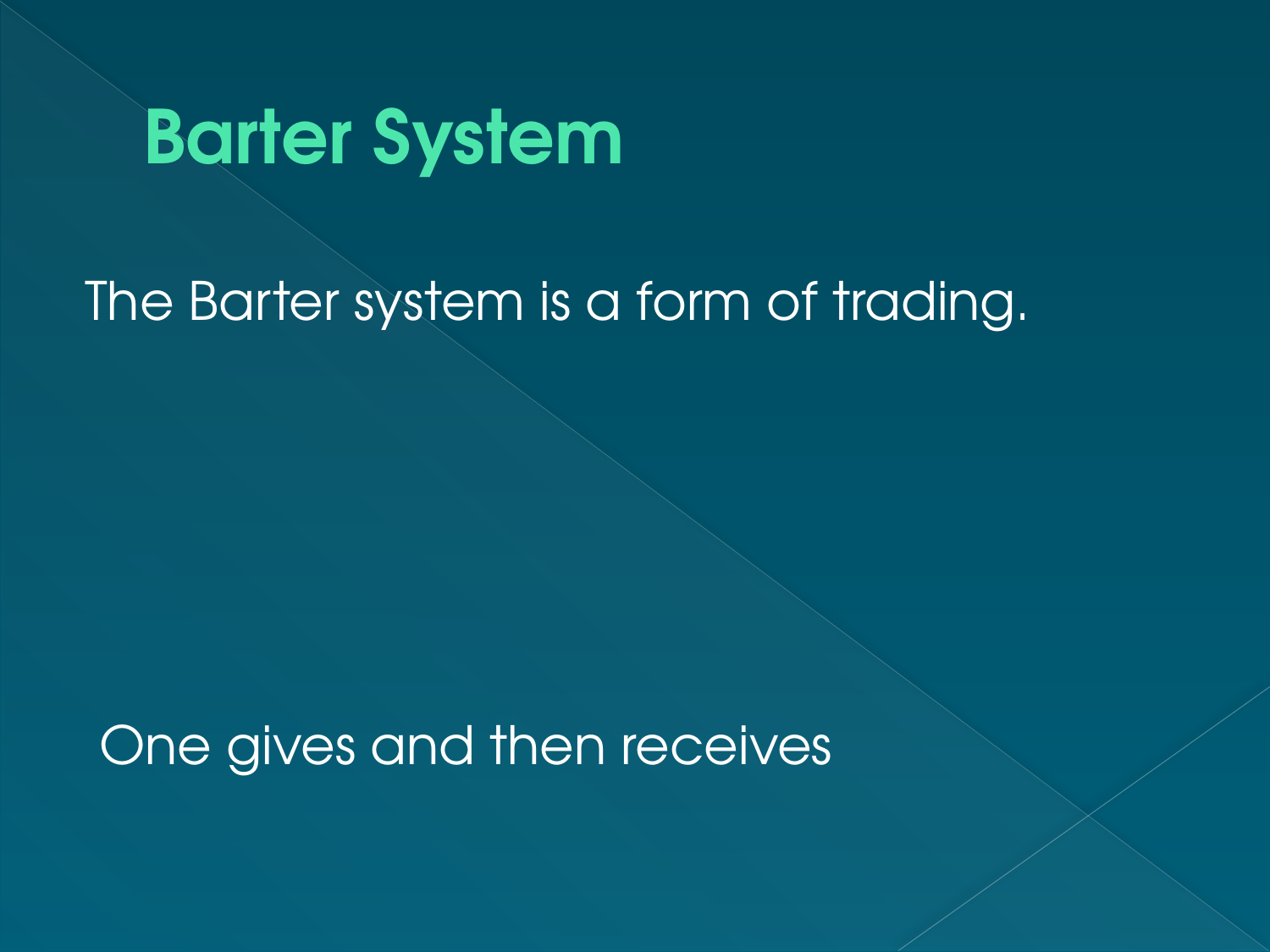

# Barter System
The Barter system is a form of trading.

 One gives and then receives